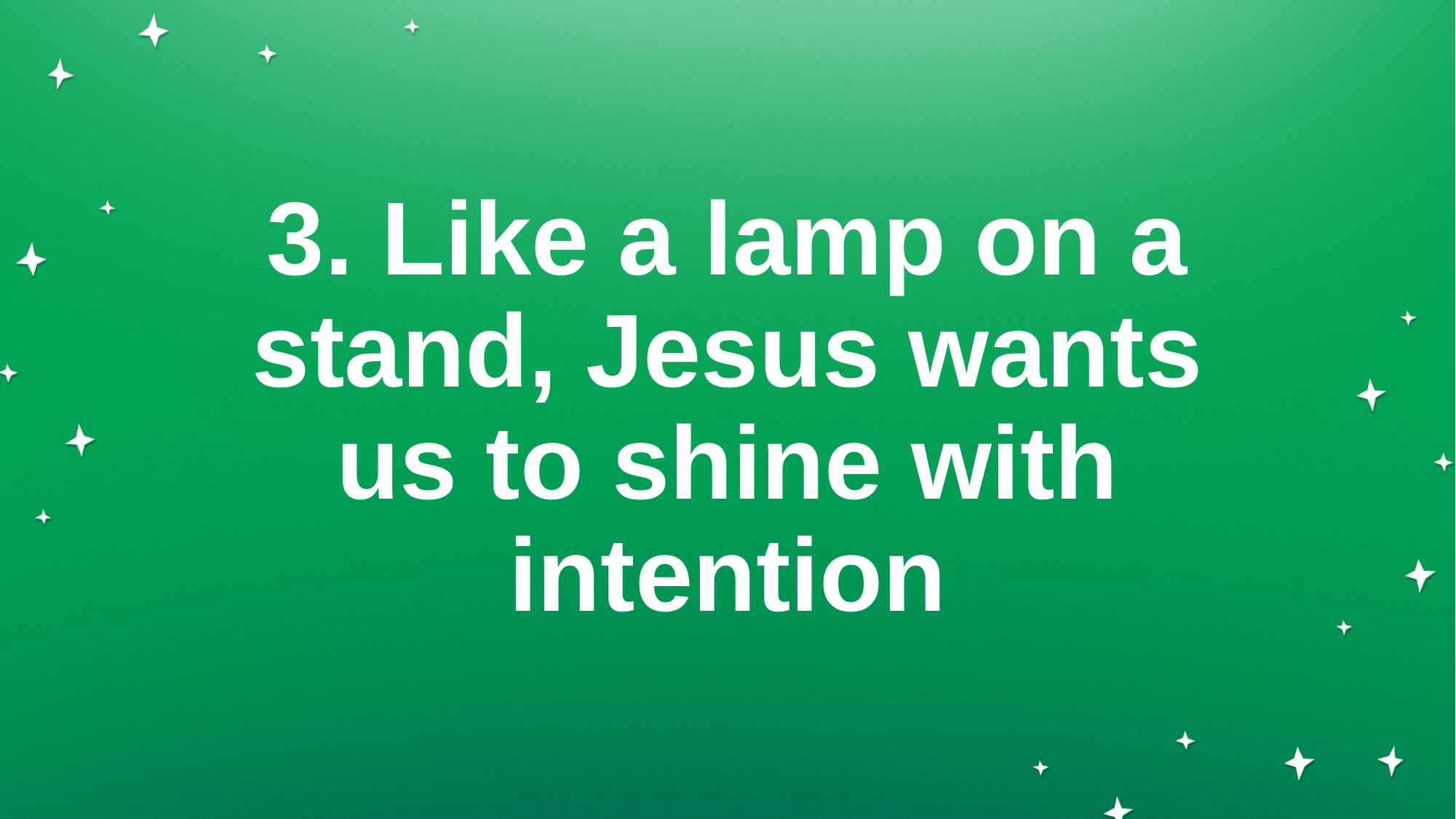

# 3. Like a lamp on a stand, Jesus wants us to shine with intention